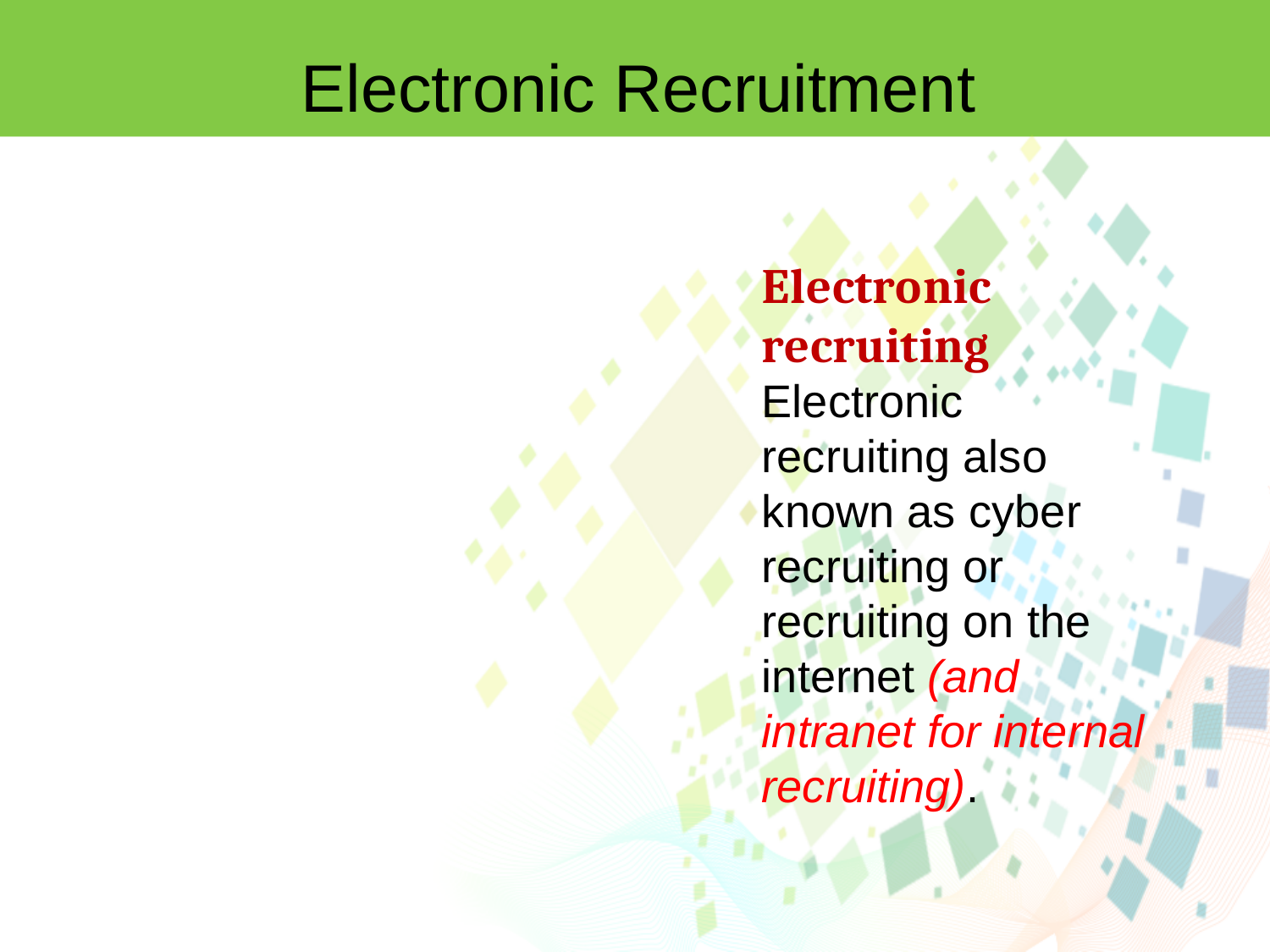

Electronic Recruitment
Electronic recruiting
Electronic recruiting also known as cyber recruiting or recruiting on the internet (and intranet for internal recruiting).